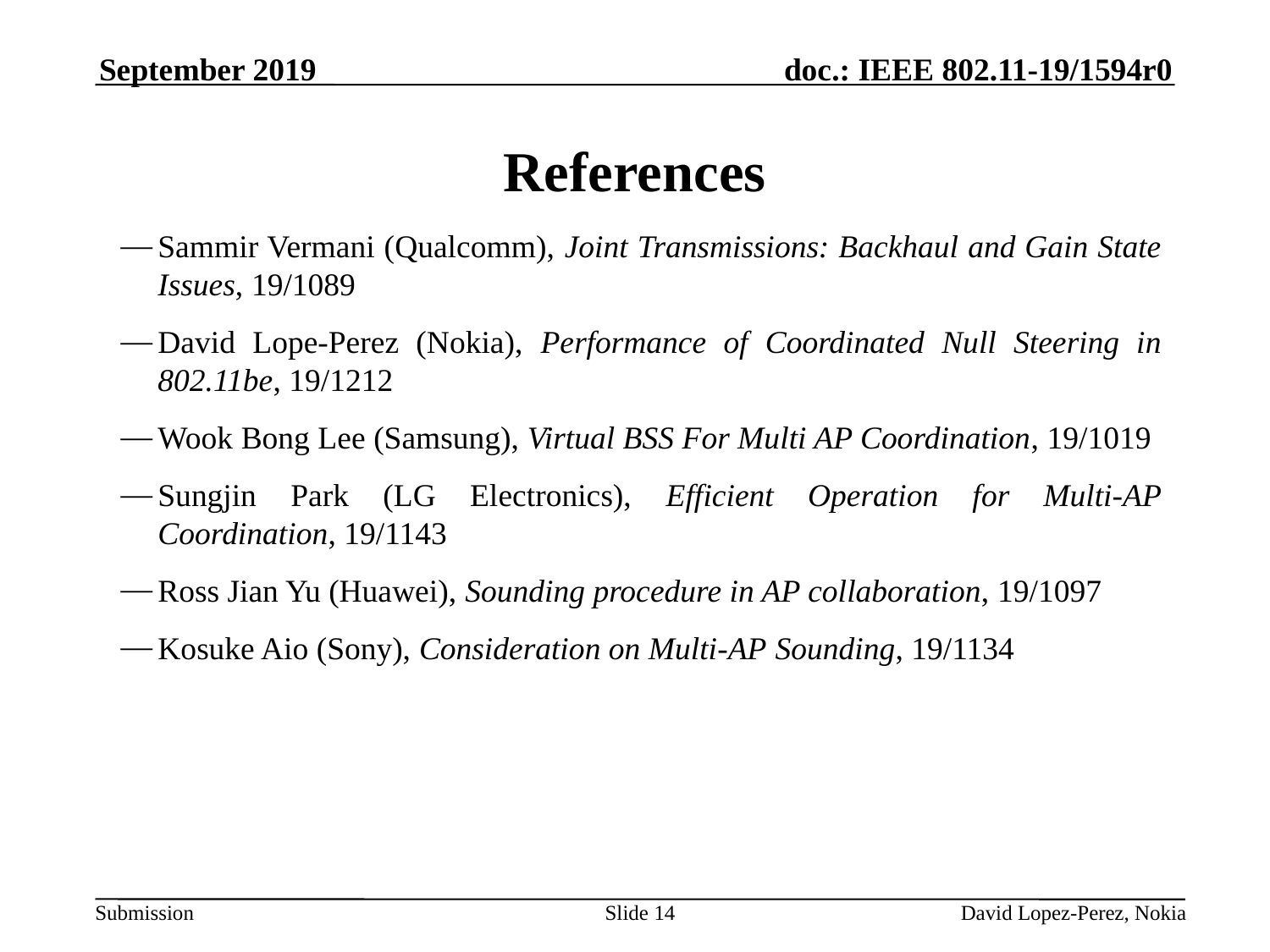

September 2019
# References
Sammir Vermani (Qualcomm), Joint Transmissions: Backhaul and Gain State Issues, 19/1089
David Lope-Perez (Nokia), Performance of Coordinated Null Steering in 802.11be, 19/1212
Wook Bong Lee (Samsung), Virtual BSS For Multi AP Coordination, 19/1019
Sungjin Park (LG Electronics), Efficient Operation for Multi-AP Coordination, 19/1143
Ross Jian Yu (Huawei), Sounding procedure in AP collaboration, 19/1097
Kosuke Aio (Sony), Consideration on Multi-AP Sounding, 19/1134

Slide 14
 David Lopez-Perez, Nokia